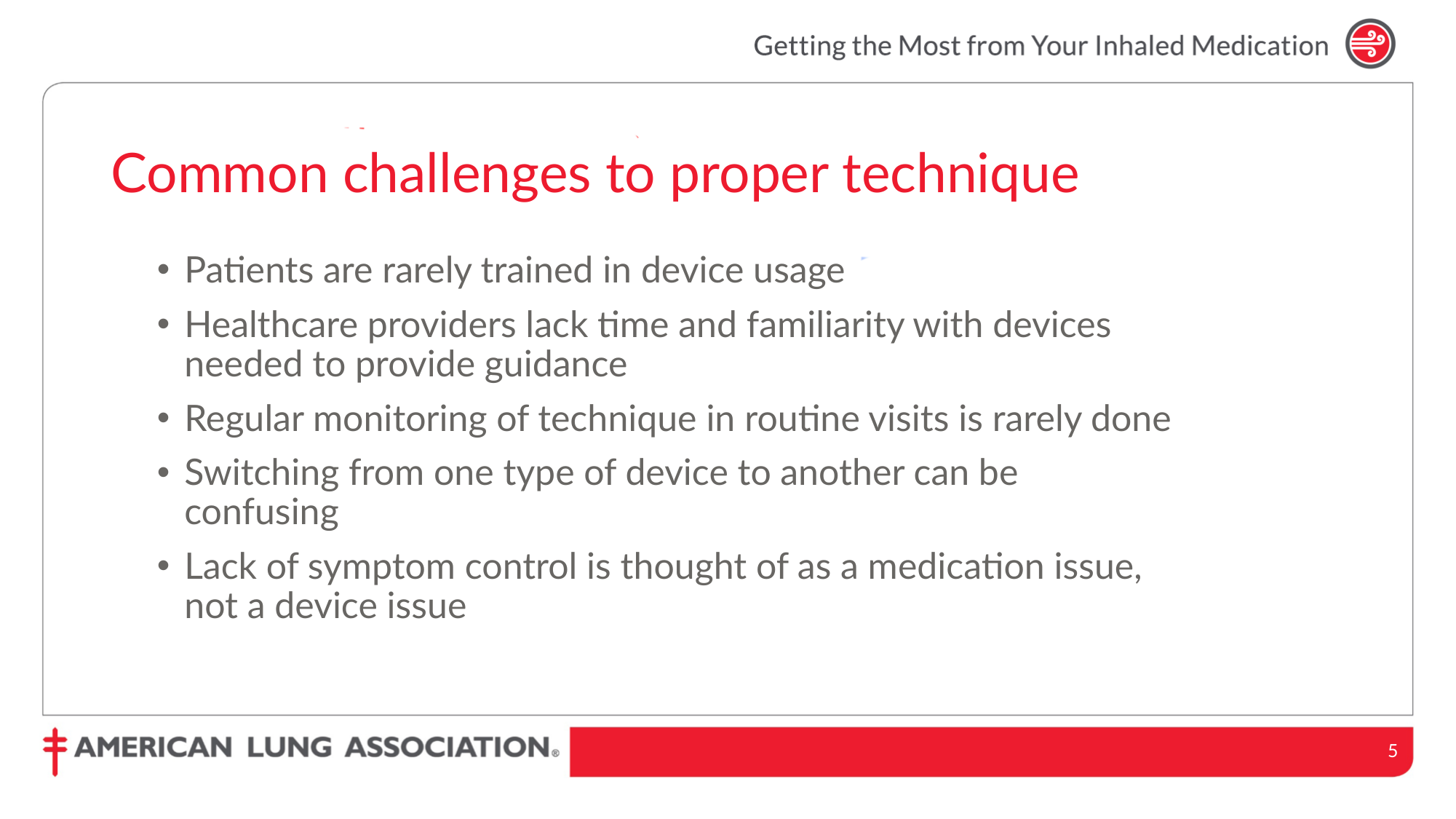

# Common challenges to proper technique
Patients are rarely trained in device usage
Healthcare providers lack time and familiarity with devices needed to provide guidance
Regular monitoring of technique in routine visits is rarely done
Switching from one type of device to another can be confusing
Lack of symptom control is thought of as a medication issue, not a device issue

5